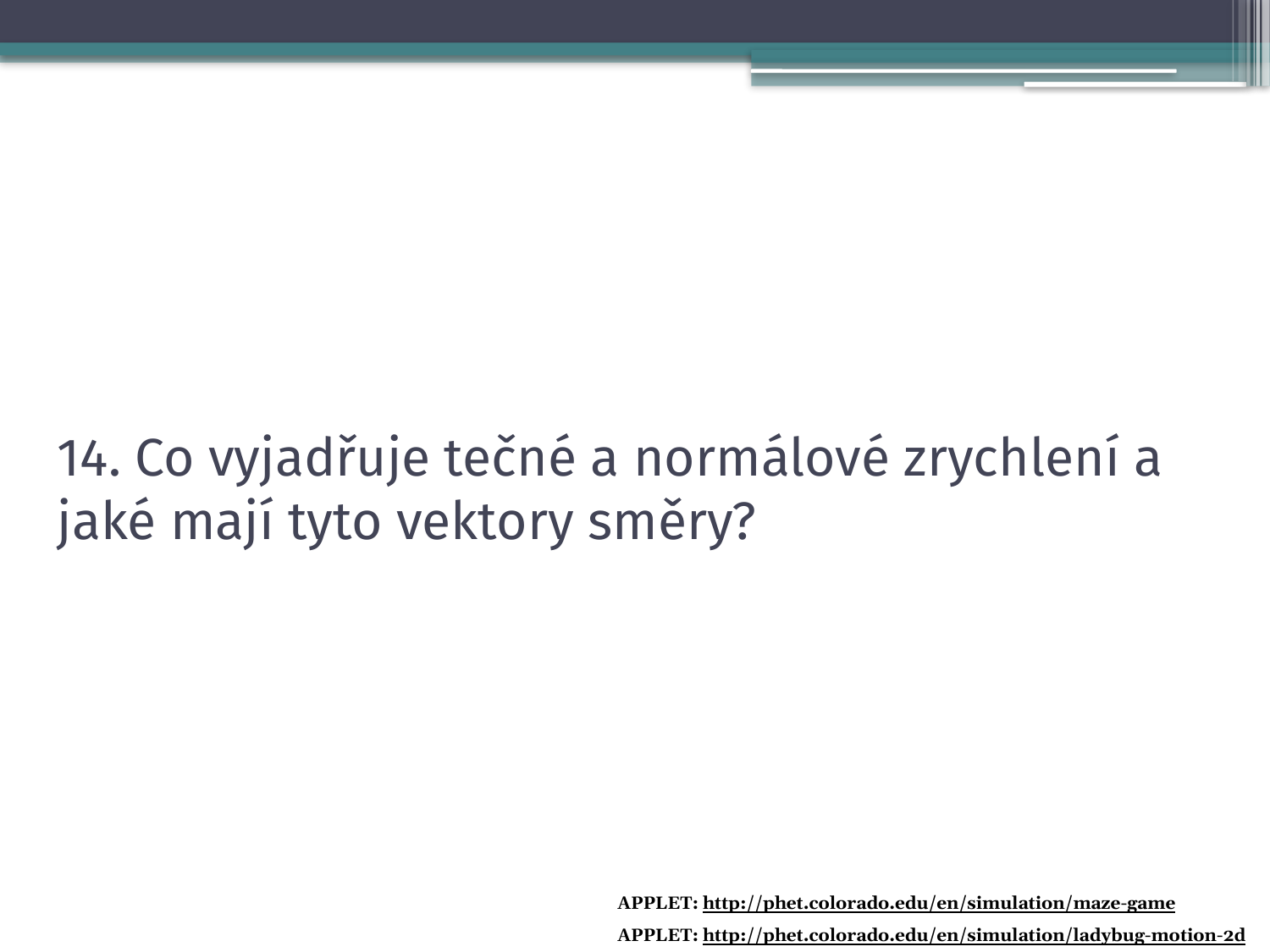

# 14. Co vyjadřuje tečné a normálové zrychlení a jaké mají tyto vektory směry?
APPLET: http://phet.colorado.edu/en/simulation/maze-game
APPLET: http://phet.colorado.edu/en/simulation/ladybug-motion-2d